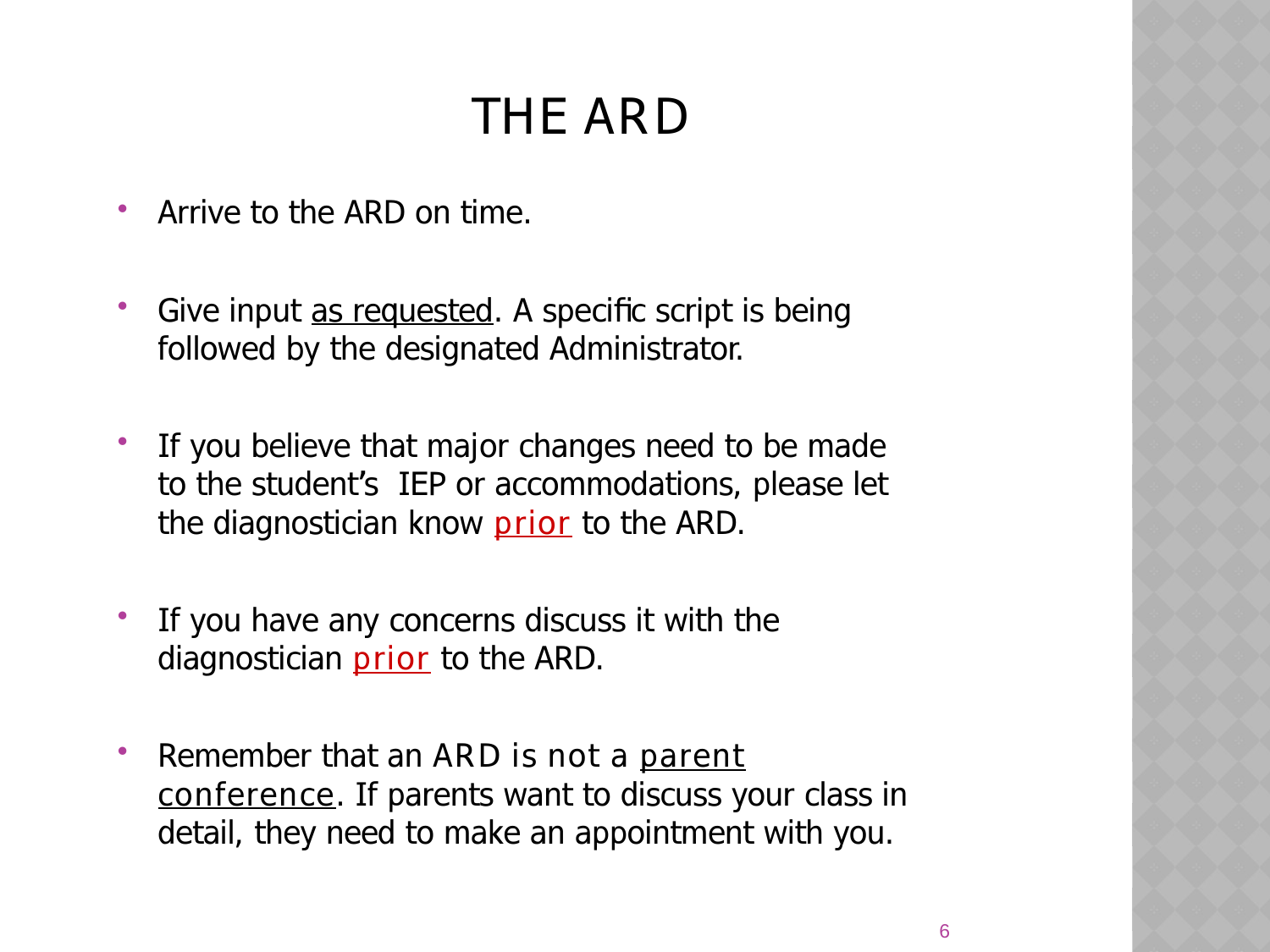

# The ARD

Arrive to the ARD on time.

Give input as requested. A specific script is being followed by the designated Administrator.

If you believe that major changes need to be made to the student’s  IEP or accommodations, please let the diagnostician know prior to the ARD.

If you have any concerns discuss it with the diagnostician prior to the ARD.

Remember that an ARD is not a parent conference. If parents want to discuss your class in detail, they need to make an appointment with you.
6